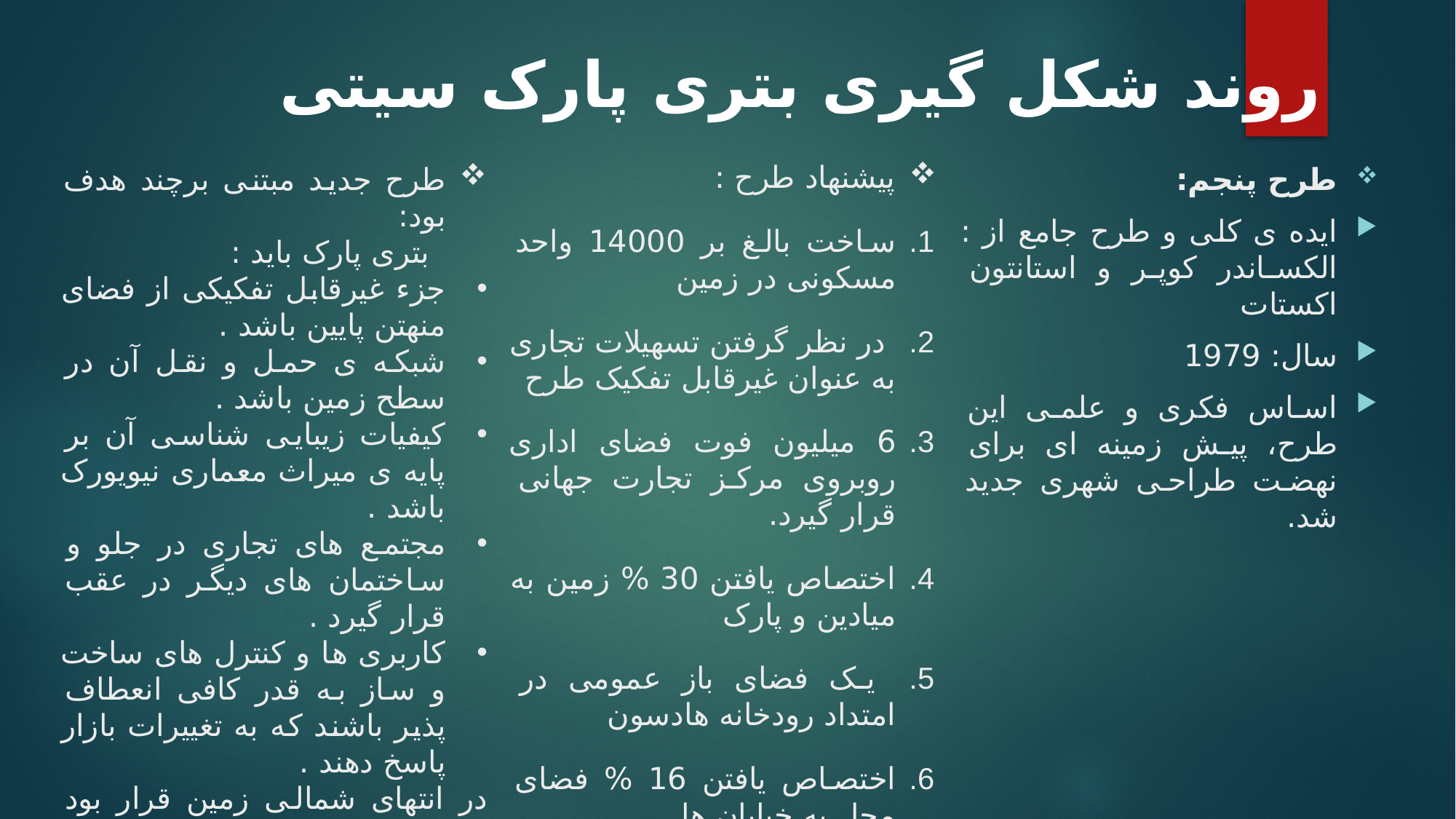

# روند شکل گیری بتری پارک سیتی
پیشنهاد طرح :
ساخت بالغ بر 14000 واحد مسکونی در زمین
 در نظر گرفتن تسهیلات تجاری به عنوان غیرقابل تفکیک طرح
6 میلیون فوت فضای اداری روبروی مرکز تجارت جهانی قرار گیرد.
اختصاص یافتن 30 % زمین به میادین و پارک
 یک فضای باز عمومی در امتداد رودخانه هادسون
اختصاص یافتن 16 % فضای محل به خیابان ها
طرح جدید مبتنی برچند هدف بود:
      بتری پارک باید :
جزء غیرقابل تفکیکی از فضای منهتن پایین باشد .
شبکه ی حمل و نقل آن در سطح زمین باشد .
کیفیات زیبایی شناسی آن بر پایه ی میراث معماری نیویورک باشد .
مجتمع های تجاری در جلو و ساختمان های دیگر در عقب قرار گیرد .
کاربری ها و کنترل های ساخت و ساز به قدر کافی انعطاف پذیر باشند که به تغییرات بازار پاسخ دهند .
	در انتهای شمالی زمین قرار بود یک پارک ساخته شود . این پارک امروزه به نام پارک استاندار راکفلر نامیده می شود. (جان لنگ، 1391 : 322- 324)

طرح پنجم:
ایده ی کلی و طرح جامع از : الکساندر کوپر و استانتون اکستات
سال: 1979
اساس فکری و علمی این طرح، پیش زمینه ای برای نهضت طراحی شهری جدید شد.